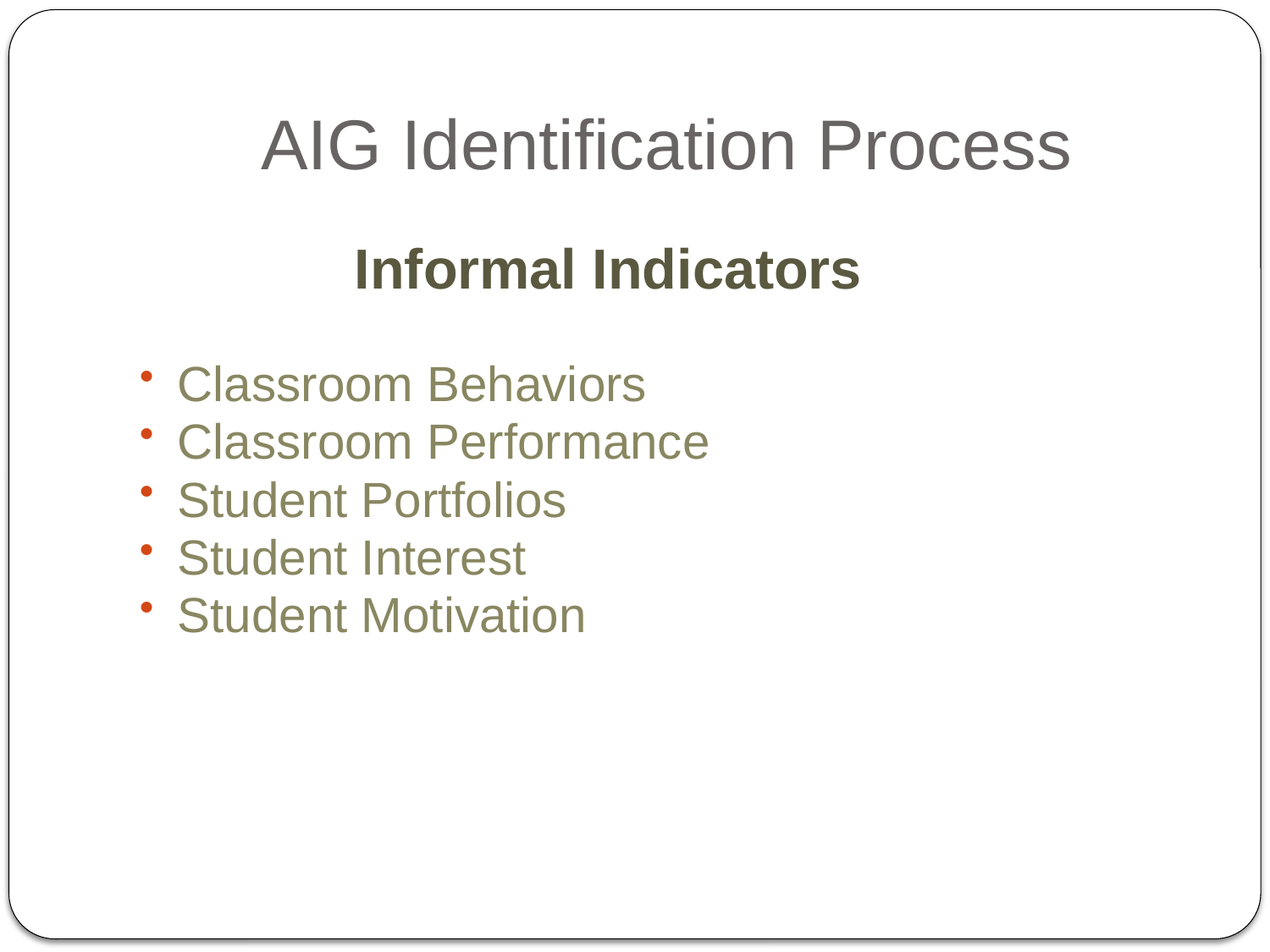

# AIG Identification Process
Informal Indicators

Classroom Behaviors
Classroom Performance
Student Portfolios
Student Interest
Student Motivation